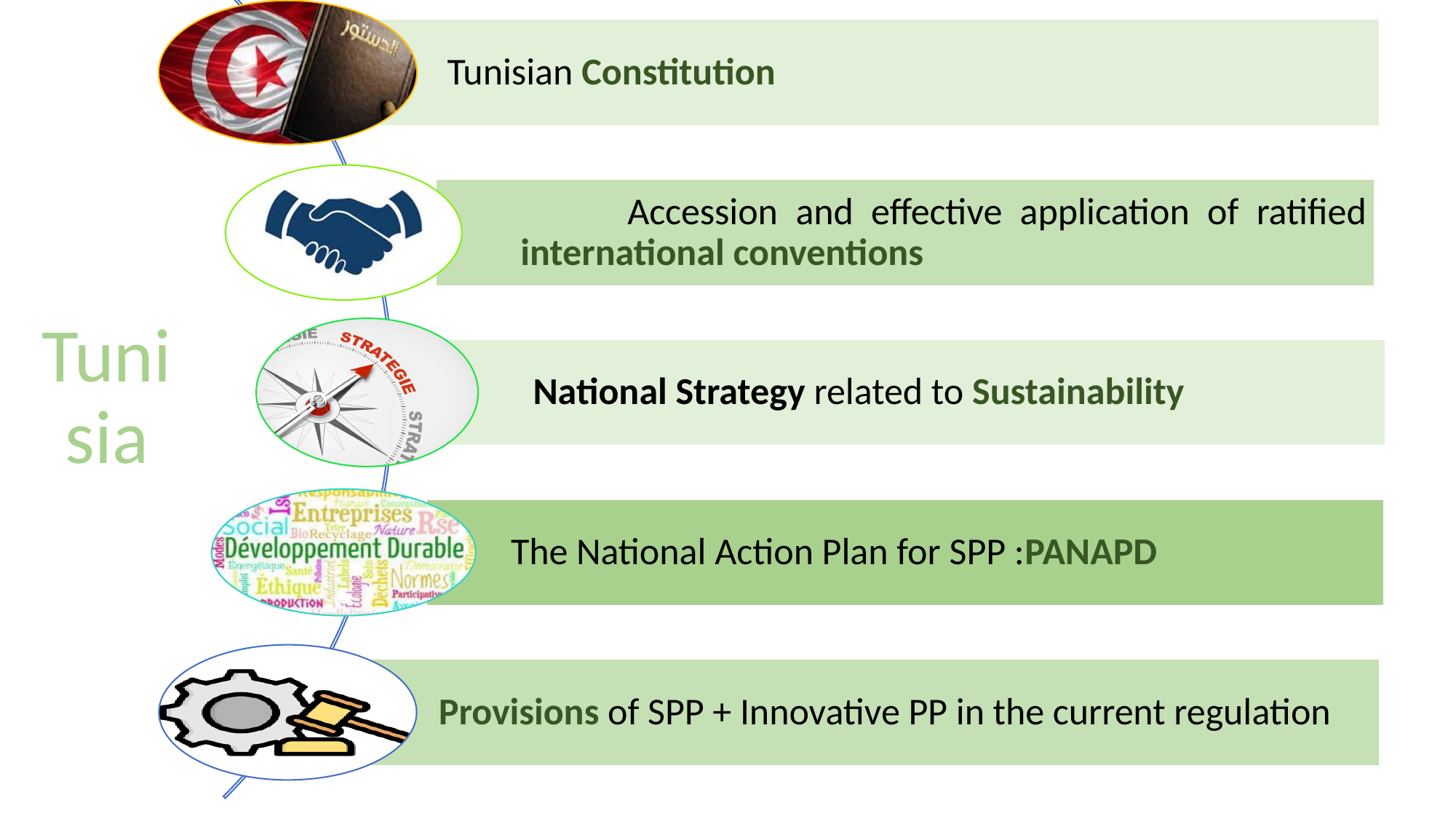

# Tunisia
 Tunisian Constitution
      Accession and effective application of ratified international conventions
National Strategy related to Sustainability
The National Action Plan for SPP :PANAPD
Provisions of SPP + Innovative PP in the current regulation